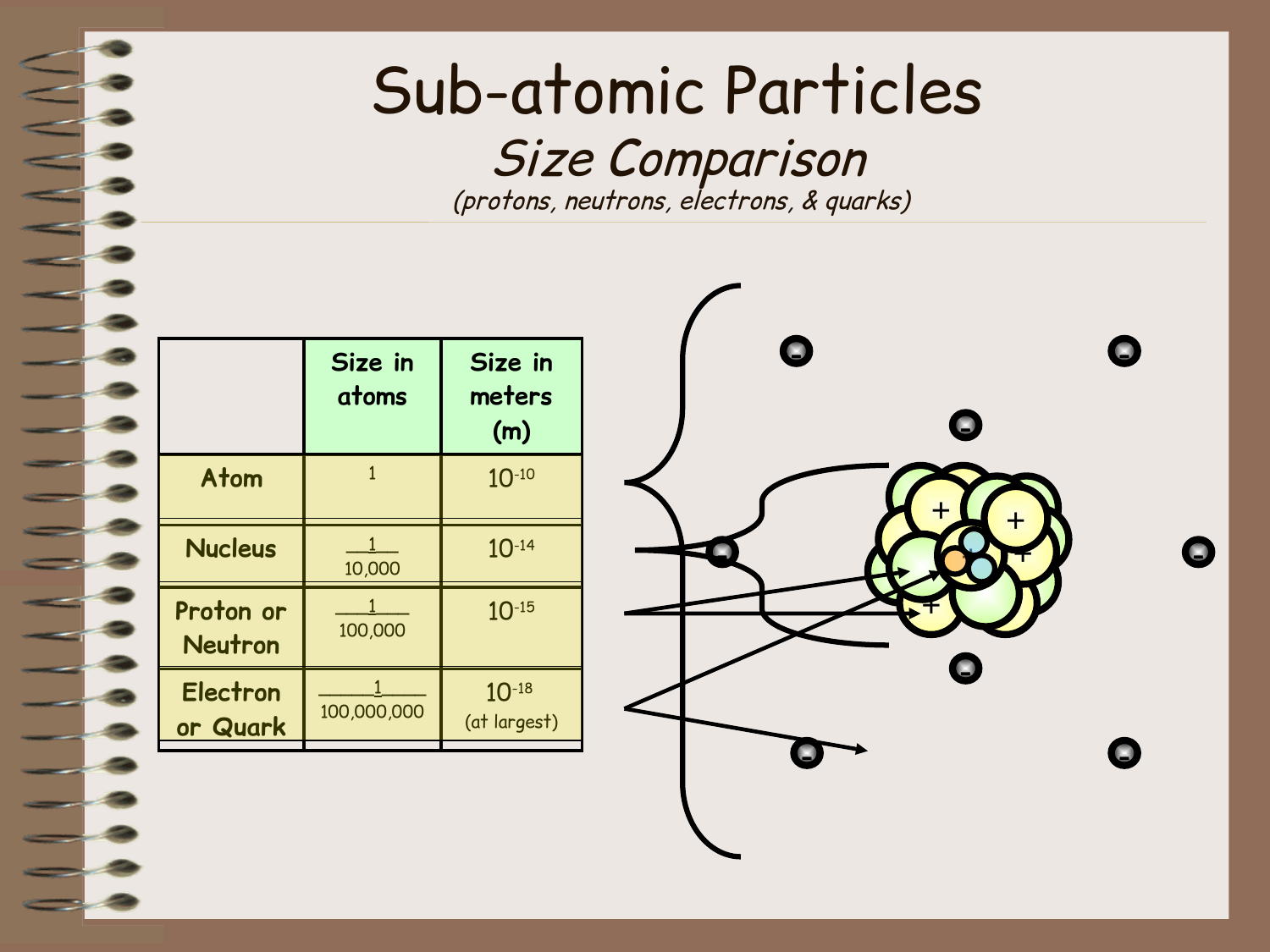

# Sub-atomic Particles Size Comparison (protons, neutrons, electrons, & quarks)

|  | Size in atoms | Size in meters (m) |
| --- | --- | --- |
| Atom | 1 | 10-10 |
| Nucleus | \_\_1\_\_ 10,000 | 10-14 |
| Proton or Neutron | \_\_\_1\_\_\_ 100,000 | 10-15 |
| Electron or Quark | \_\_\_\_\_1\_\_\_\_ 100,000,000 | 10-18 (at largest) |
-
-
-

+
+

+
+

+
+

-

-

+
+

-

-
-